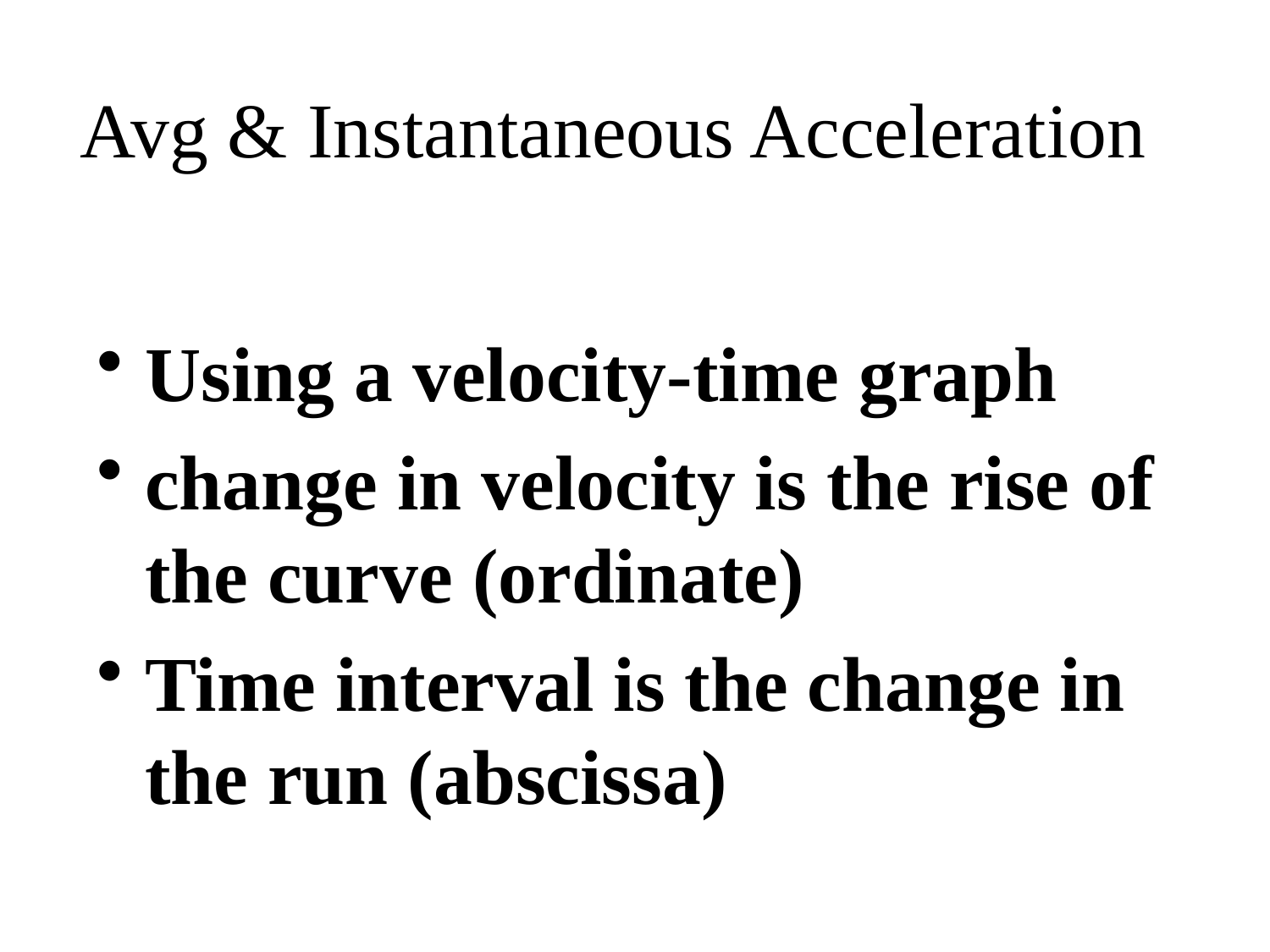

# Avg & Instantaneous Acceleration
Using a velocity-time graph
change in velocity is the rise of the curve (ordinate)
Time interval is the change in the run (abscissa)